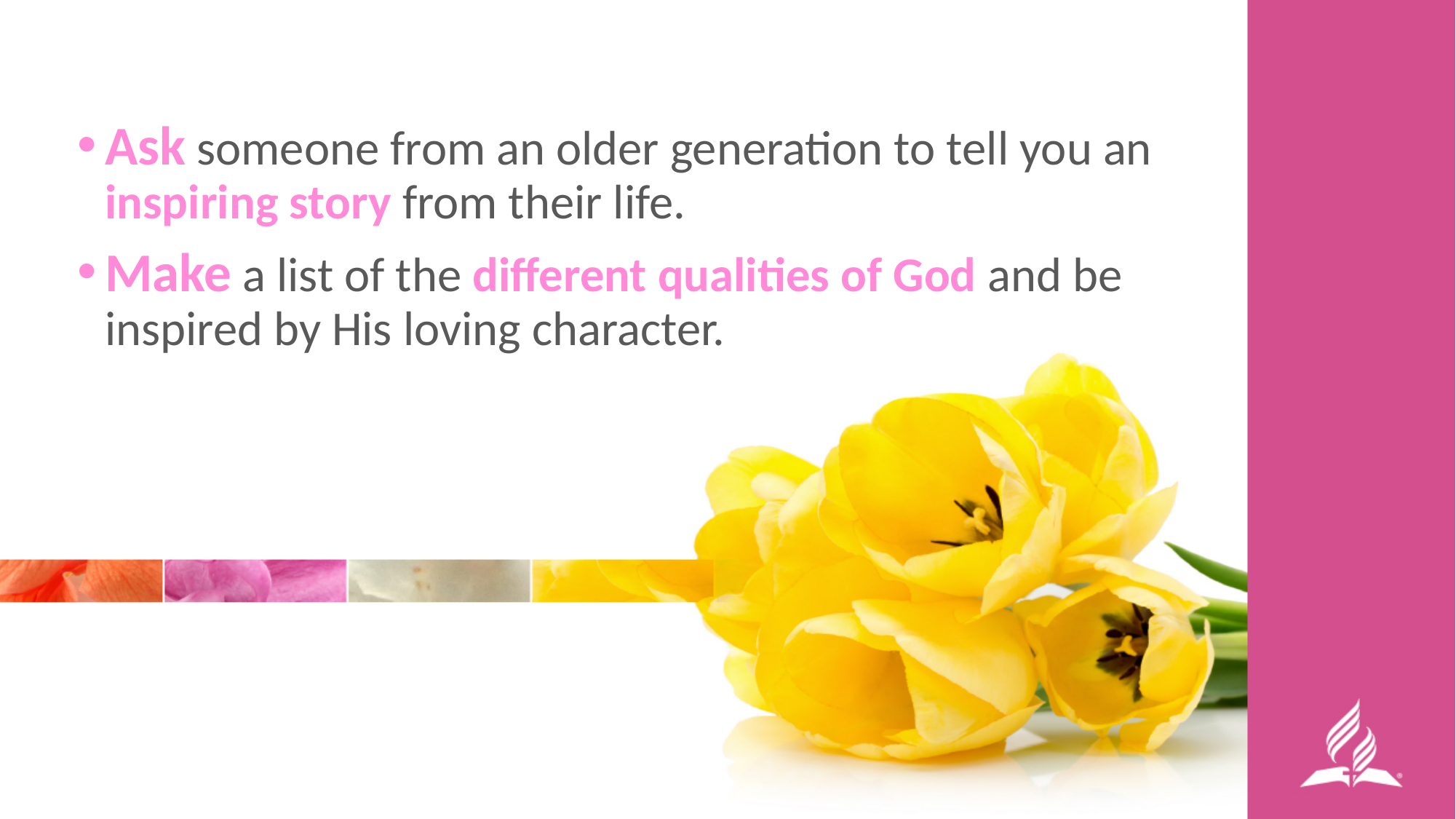

Ask someone from an older generation to tell you an inspiring story from their life.
Make a list of the different qualities of God and be inspired by His loving character.